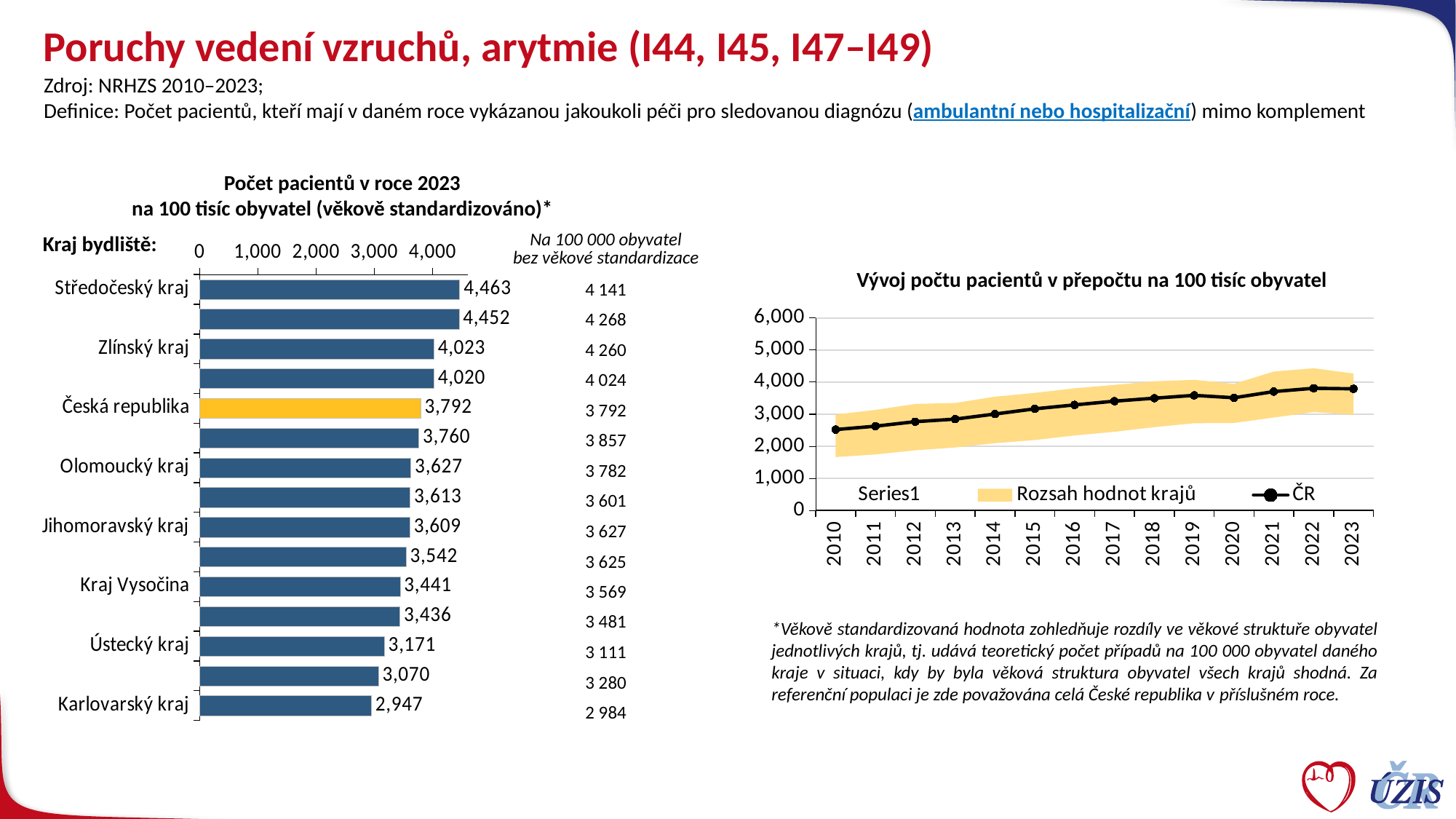

# Poruchy vedení vzruchů, arytmie (I44, I45, I47–I49)
Zdroj: NRHZS 2010–2023;
Definice: Počet pacientů, kteří mají v daném roce vykázanou jakoukoli péči pro sledovanou diagnózu (ambulantní nebo hospitalizační) mimo komplement
Počet pacientů v roce 2023
na 100 tisíc obyvatel (věkově standardizováno)*

### Chart

| Category | Řada 1 | Řada 2 | Řada 3 |
|---|---|---|---|
| Středočeský kraj | 4462.678282223827 | None | None |
| Hlavní město Praha | 4451.937730879243 | None | None |
| Zlínský kraj | 4023.0260207551228 | None | None |
| Plzeňský kraj | 4020.015548734174 | None | None |
| Česká republika | 3792.16716944374 | None | 3792.16716944374 |
| Jihočeský kraj | 3760.302126361173 | None | None |
| Olomoucký kraj | 3626.8964132510728 | None | None |
| Liberecký kraj | 3612.5462834285 | None | None |
| Jihomoravský kraj | 3609.4523524774104 | None | None |
| Moravskoslezský kraj | 3541.9607738458985 | None | None |
| Kraj Vysočina | 3440.7632206860417 | None | None |
| Pardubický kraj | 3436.076859407776 | None | None |
| Ústecký kraj | 3170.9644975163856 | None | None |
| Královéhradecký kraj | 3069.7798627680336 | None | None |
| Karlovarský kraj | 2947.376790172403 | None | None |
| Na 100 000 obyvatel bez věkové standardizace |
| --- |
| 4 141 |
| 4 268 |
| 4 260 |
| 4 024 |
| 3 792 |
| 3 857 |
| 3 782 |
| 3 601 |
| 3 627 |
| 3 625 |
| 3 569 |
| 3 481 |
| 3 111 |
| 3 280 |
| 2 984 |
Kraj bydliště:
Vývoj počtu pacientů v přepočtu na 100 tisíc obyvatel

### Chart

| Category |  | Rozsah hodnot krajů |  | ČR |
|---|---|---|---|---|
| 2010 | 1662.6066647842295 | 1327.9839277256328 | None | 2520.326849792536 |
| 2011 | 1745.9675716121867 | 1387.1330638774928 | None | 2627.04217108051 |
| 2012 | 1874.8557082714365 | 1444.6880705489334 | None | 2767.4763061924473 |
| 2013 | 1963.2084587608767 | 1386.3475206151008 | None | 2846.4560797410722 |
| 2014 | 2097.1424206675892 | 1448.6881650287119 | None | 3006.3612712965196 |
| 2015 | 2194.609785749246 | 1469.607521560733 | None | 3168.3091873217168 |
| 2016 | 2338.684178523653 | 1469.607521560733 | None | 3290.0772000071174 |
| 2017 | 2452.4415393629474 | 1461.7231342491855 | None | 3407.159111748722 |
| 2018 | 2597.431085329889 | 1427.6132426360982 | None | 3499.4443100834433 |
| 2019 | 2719.804225769222 | 1351.6283099580705 | None | 3587.818684670181 |
| 2020 | 2727.7186885277906 | 1220.7560777597523 | None | 3512.29491535403 |
| 2021 | 2897.328938892676 | 1433.176840507611 | None | 3706.1095054209895 |
| 2022 | 3065.8107636502077 | 1366.4964272384873 | None | 3808.3869401048487 |
| 2023 | 2983.7020385224546 | 1284.248328596425 | None | 3792.1671694437396 |
*Věkově standardizovaná hodnota zohledňuje rozdíly ve věkové struktuře obyvatel jednotlivých krajů, tj. udává teoretický počet případů na 100 000 obyvatel daného kraje v situaci, kdy by byla věková struktura obyvatel všech krajů shodná. Za referenční populaci je zde považována celá České republika v příslušném roce.